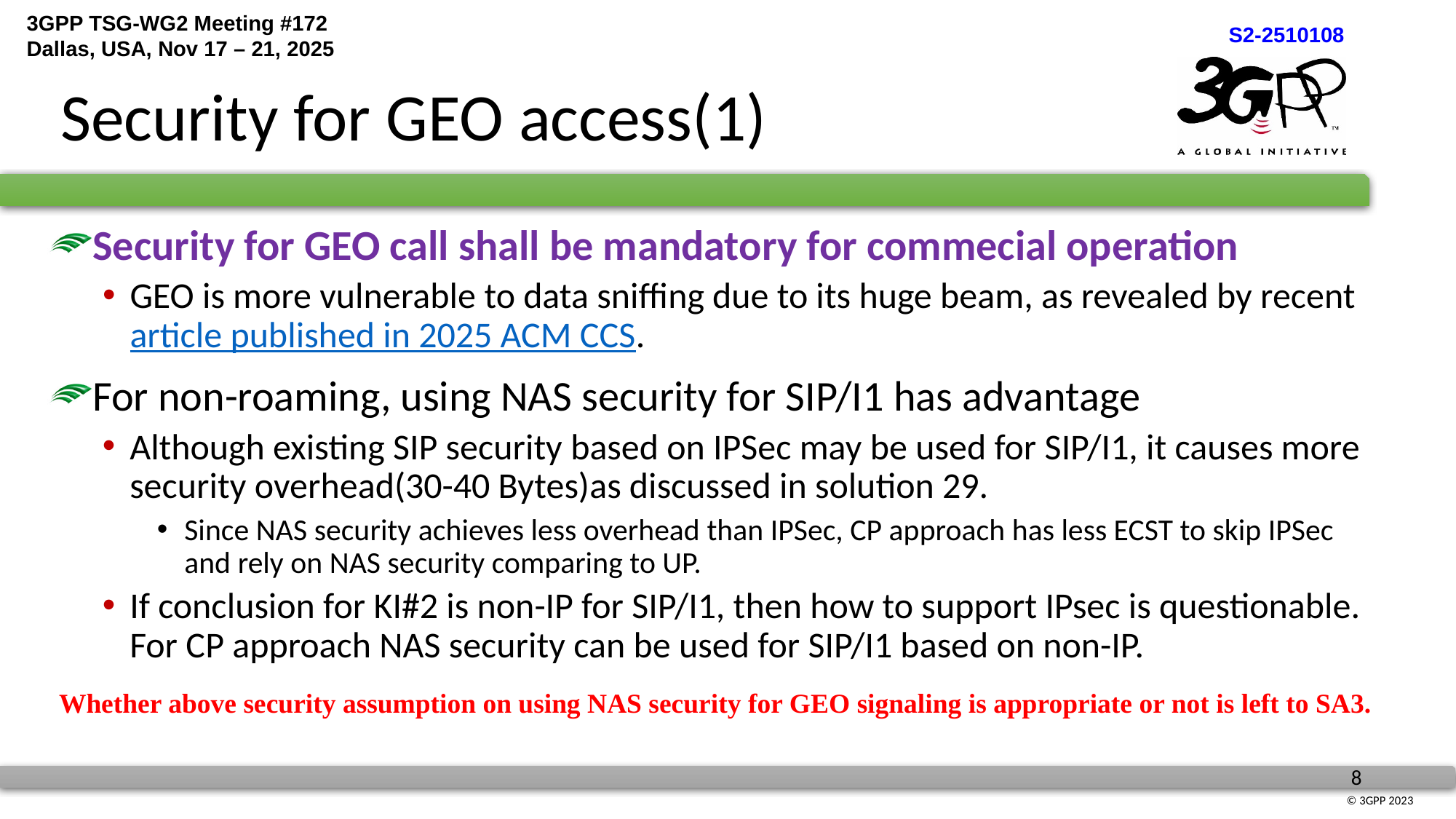

# Security for GEO access(1)
Security for GEO call shall be mandatory for commecial operation
GEO is more vulnerable to data sniffing due to its huge beam, as revealed by recent article published in 2025 ACM CCS.
For non-roaming, using NAS security for SIP/I1 has advantage
Although existing SIP security based on IPSec may be used for SIP/I1, it causes more security overhead(30-40 Bytes)as discussed in solution 29.
Since NAS security achieves less overhead than IPSec, CP approach has less ECST to skip IPSec and rely on NAS security comparing to UP.
If conclusion for KI#2 is non-IP for SIP/I1, then how to support IPsec is questionable. For CP approach NAS security can be used for SIP/I1 based on non-IP.

Whether above security assumption on using NAS security for GEO signaling is appropriate or not is left to SA3.